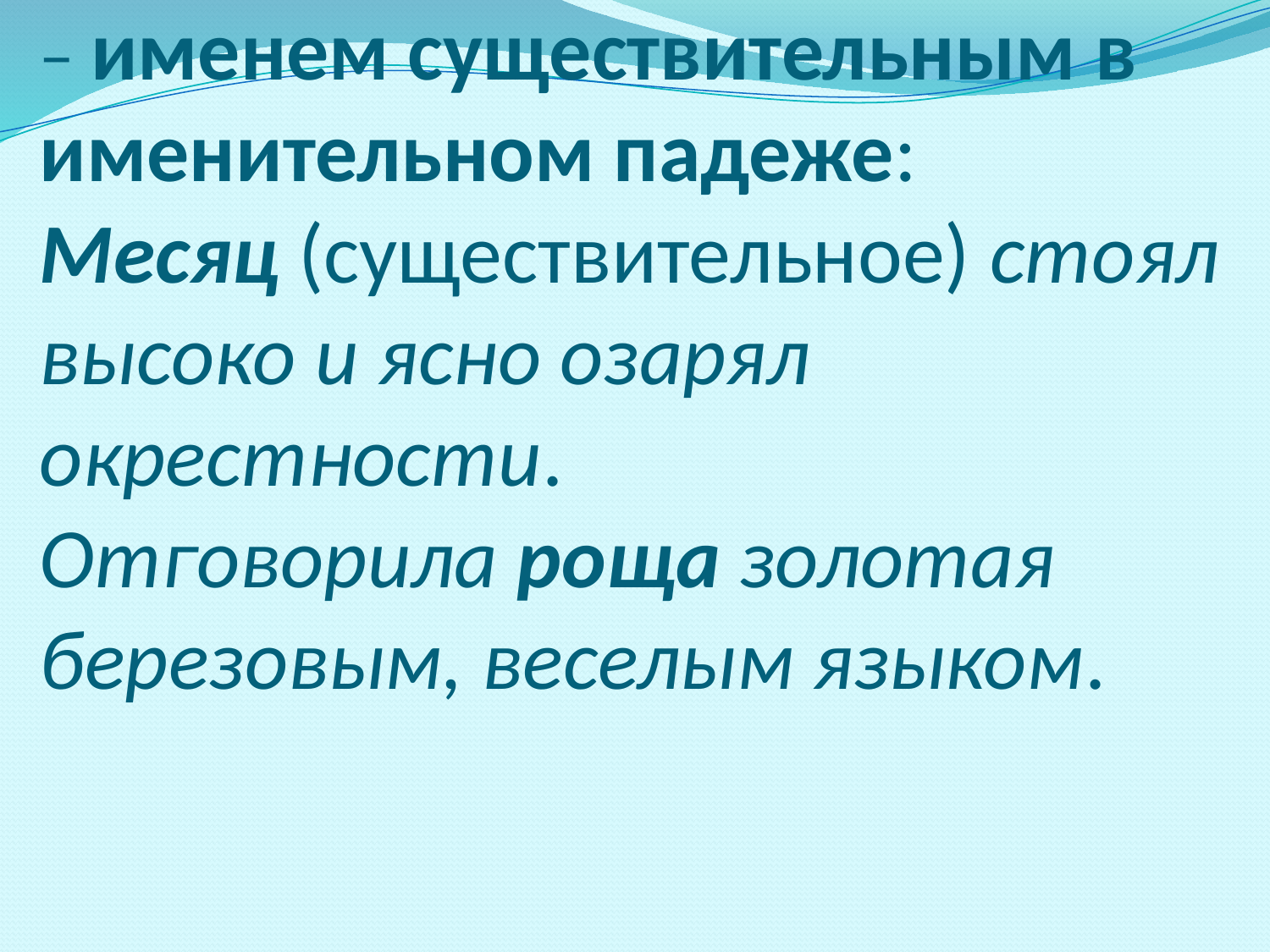

# – именем существительным в именительном падеже: Месяц (существительное) стоял высоко и ясно озарял окрестности. Отговорила роща золотая березовым, веселым языком.